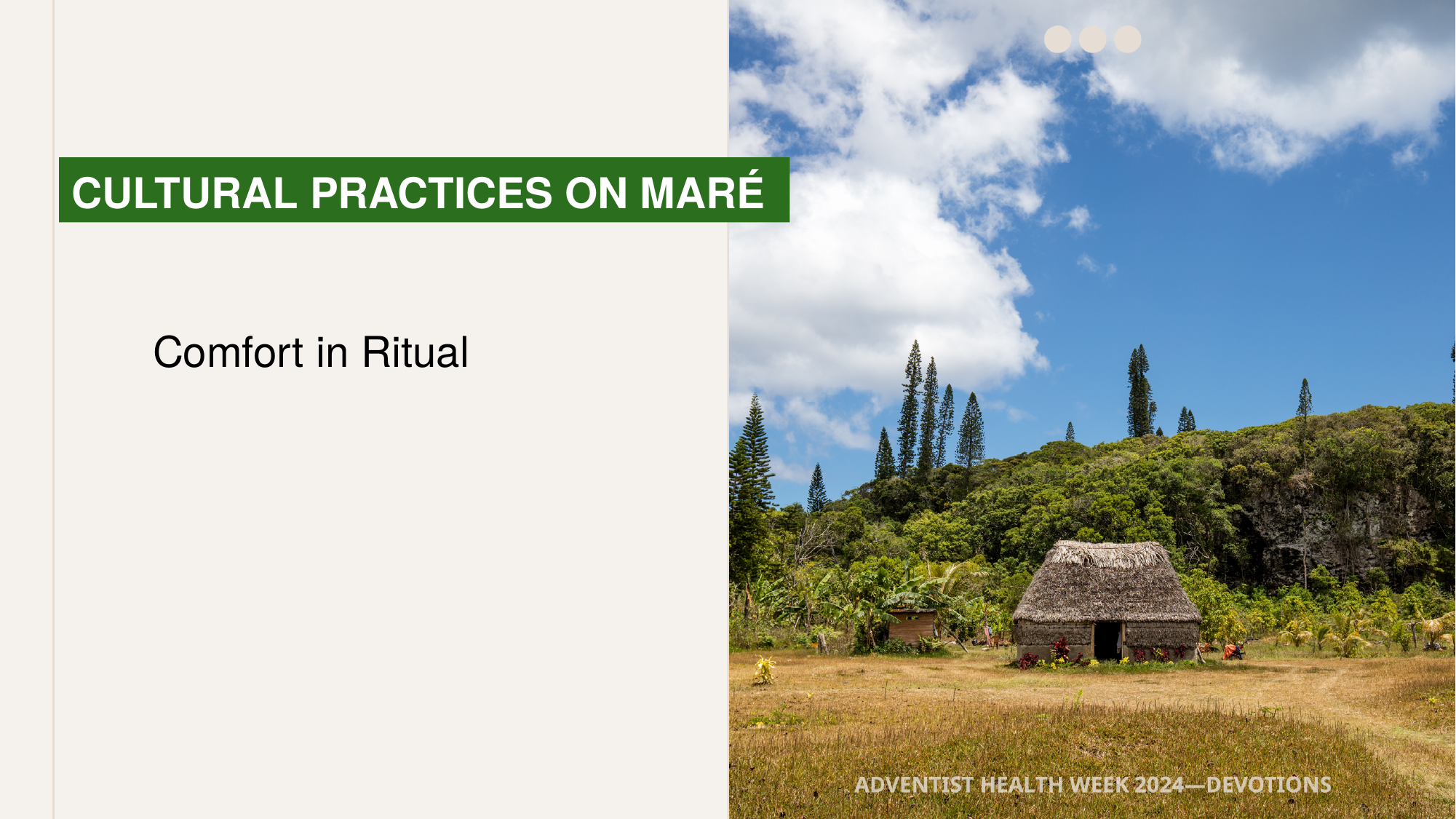

CULTURAL PRACTICES ON MARÉ
Comfort in Ritual